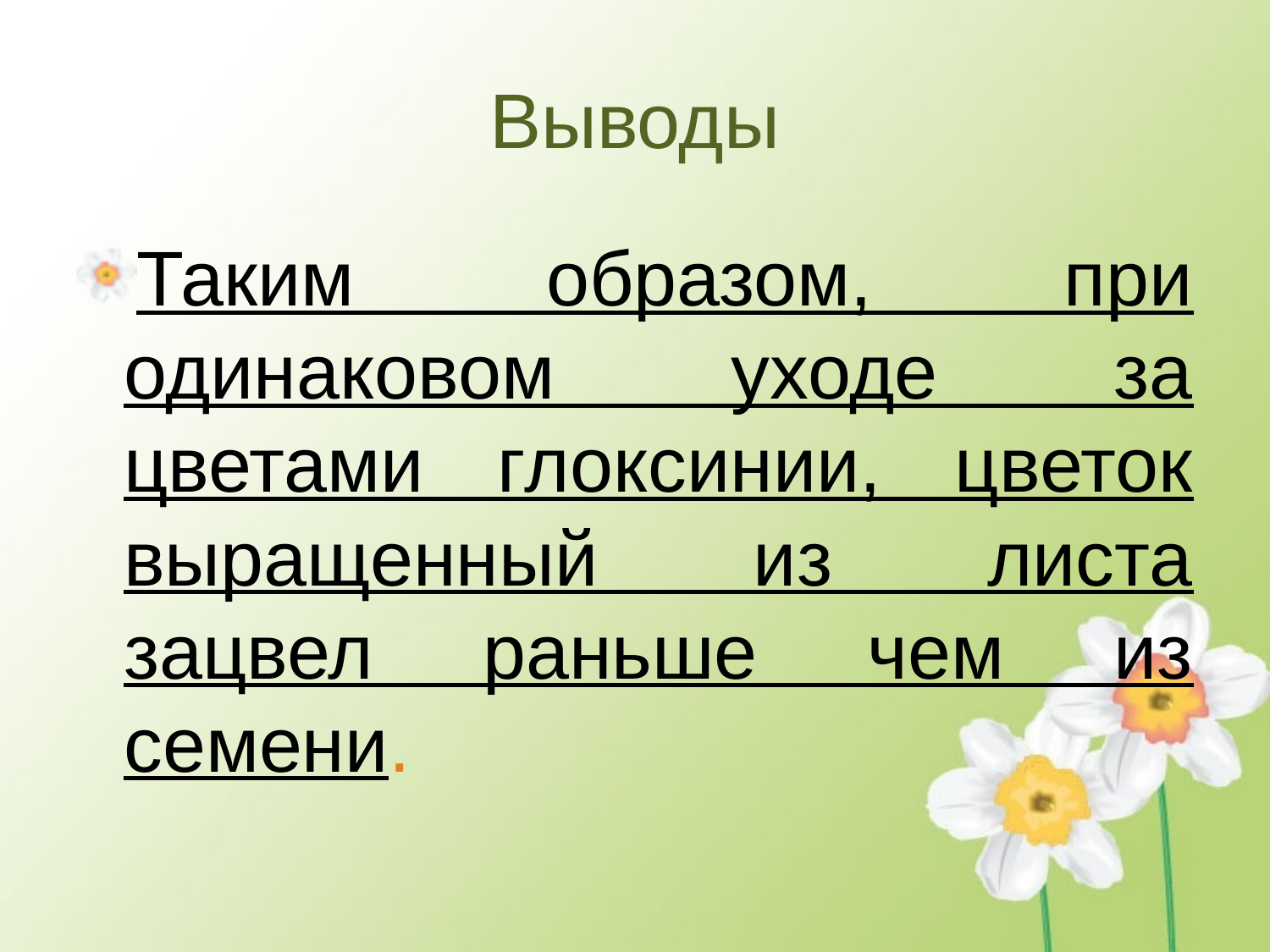

# Выводы
Таким образом, при одинаковом уходе за цветами глоксинии, цветок выращенный из листа зацвел раньше чем из семени.